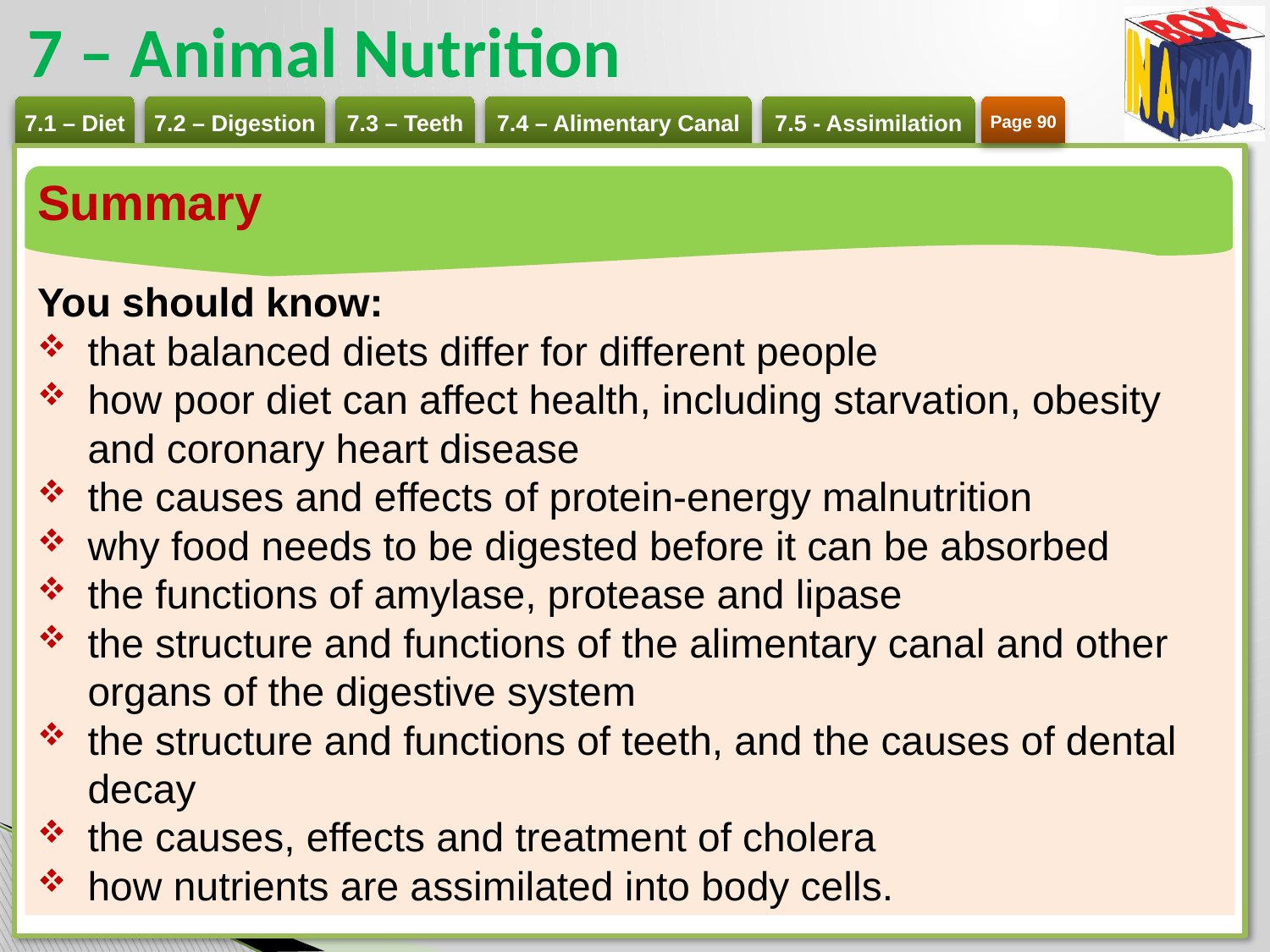

# 7 – Animal Nutrition
Page 90
Summary
You should know:
that balanced diets differ for different people
how poor diet can affect health, including starvation, obesity and coronary heart disease
the causes and effects of protein-energy malnutrition
why food needs to be digested before it can be absorbed
the functions of amylase, protease and lipase
the structure and functions of the alimentary canal and other organs of the digestive system
the structure and functions of teeth, and the causes of dental decay
the causes, effects and treatment of cholera
how nutrients are assimilated into body cells.